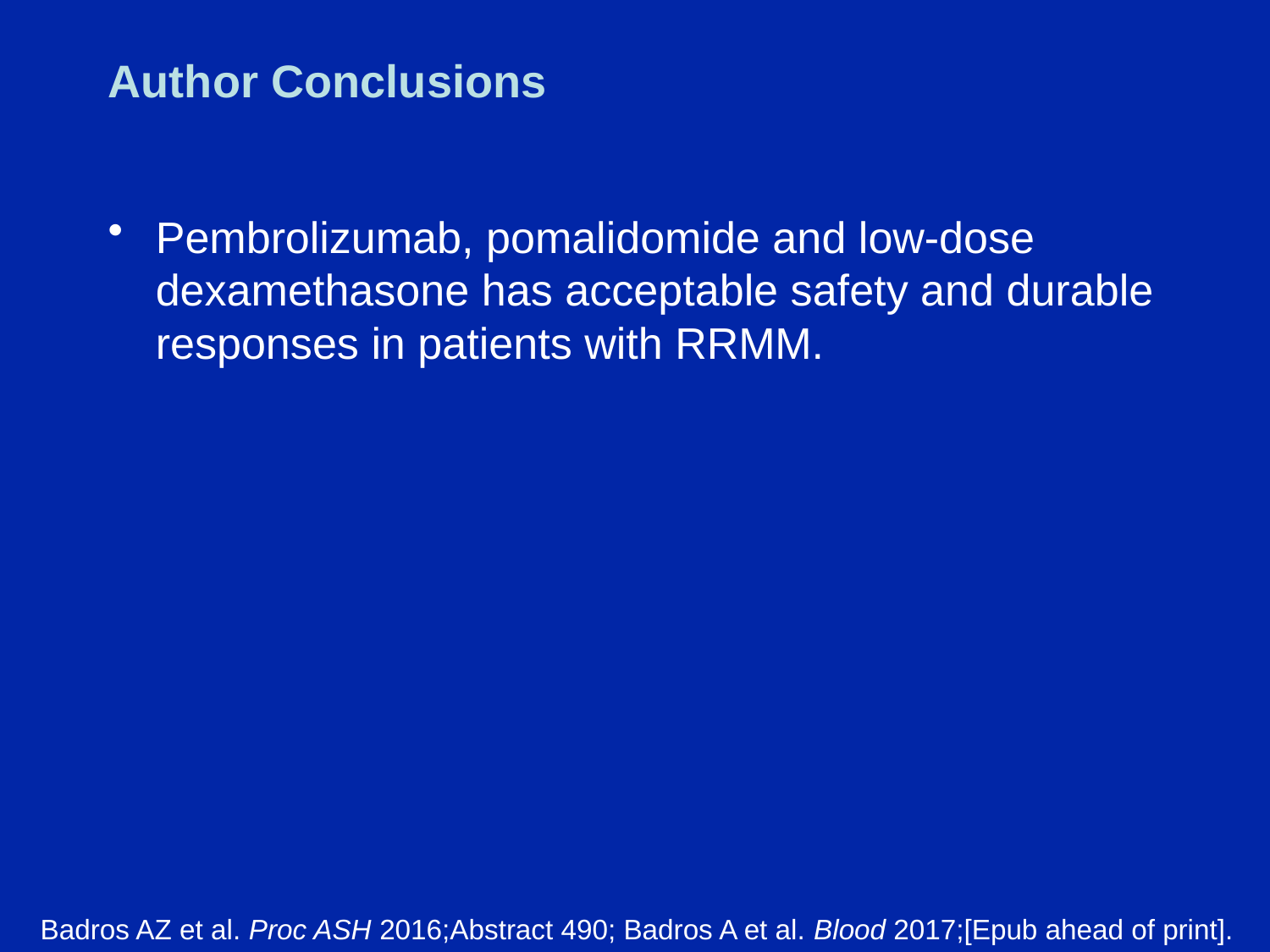

# Author Conclusions
Pembrolizumab, pomalidomide and low-dose dexamethasone has acceptable safety and durable responses in patients with RRMM.
Badros AZ et al. Proc ASH 2016;Abstract 490; Badros A et al. Blood 2017;[Epub ahead of print].